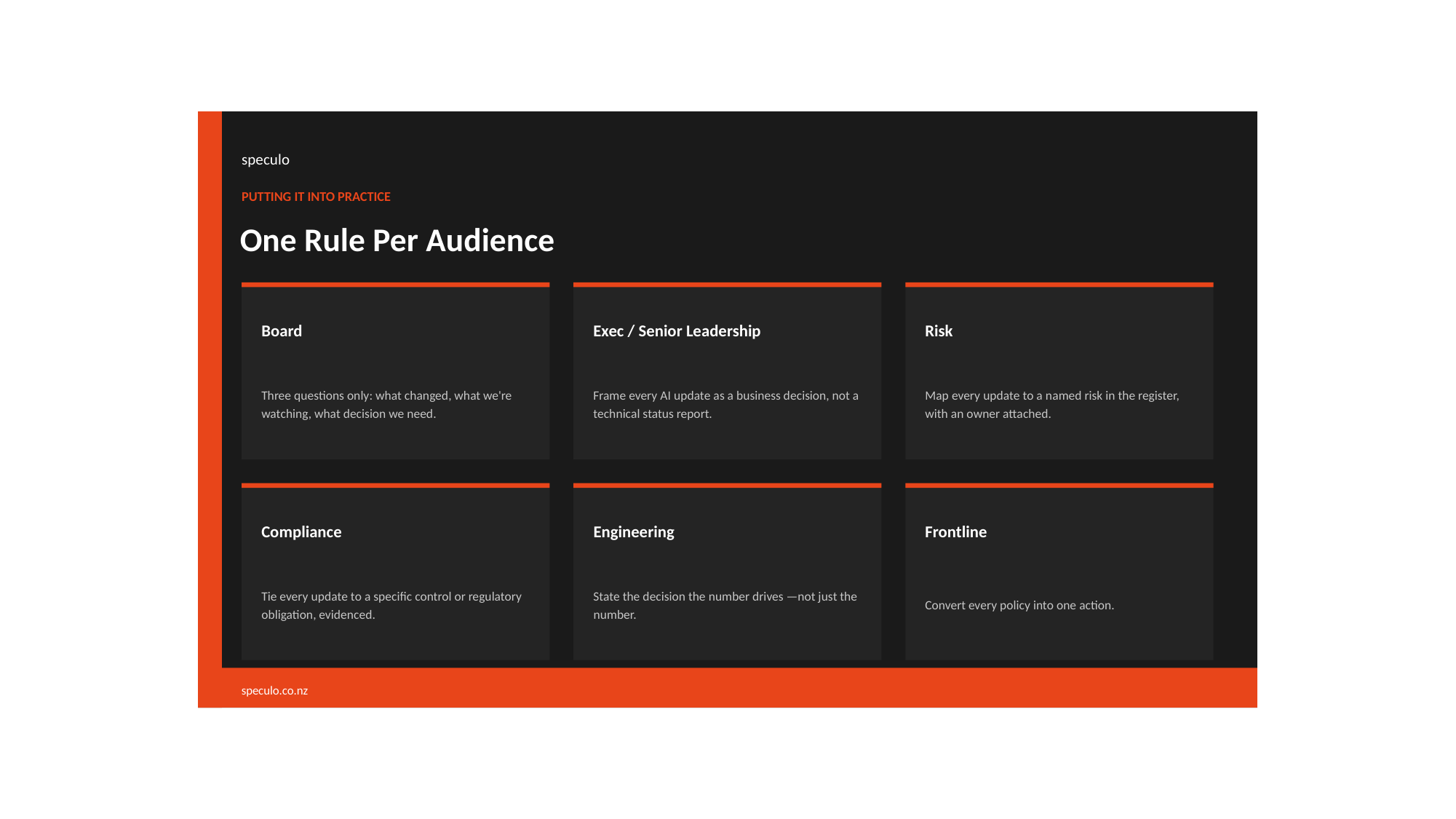

speculo
PUTTING IT INTO PRACTICE
One Rule Per Audience

Board
Exec / Senior Leadership
Risk
Three questions only: what changed, what we're
Frame every AI update as a business decision, not a
Map every update to a named risk in the register,
watching, what decision we need.
technical status report.
with an owner attached.

Compliance
Engineering
Frontline
Tie every update to a specific control or regulatory
State the decision the number drives —not just the
Convert every policy into one action.
obligation, evidenced.
number.

speculo.co.nz